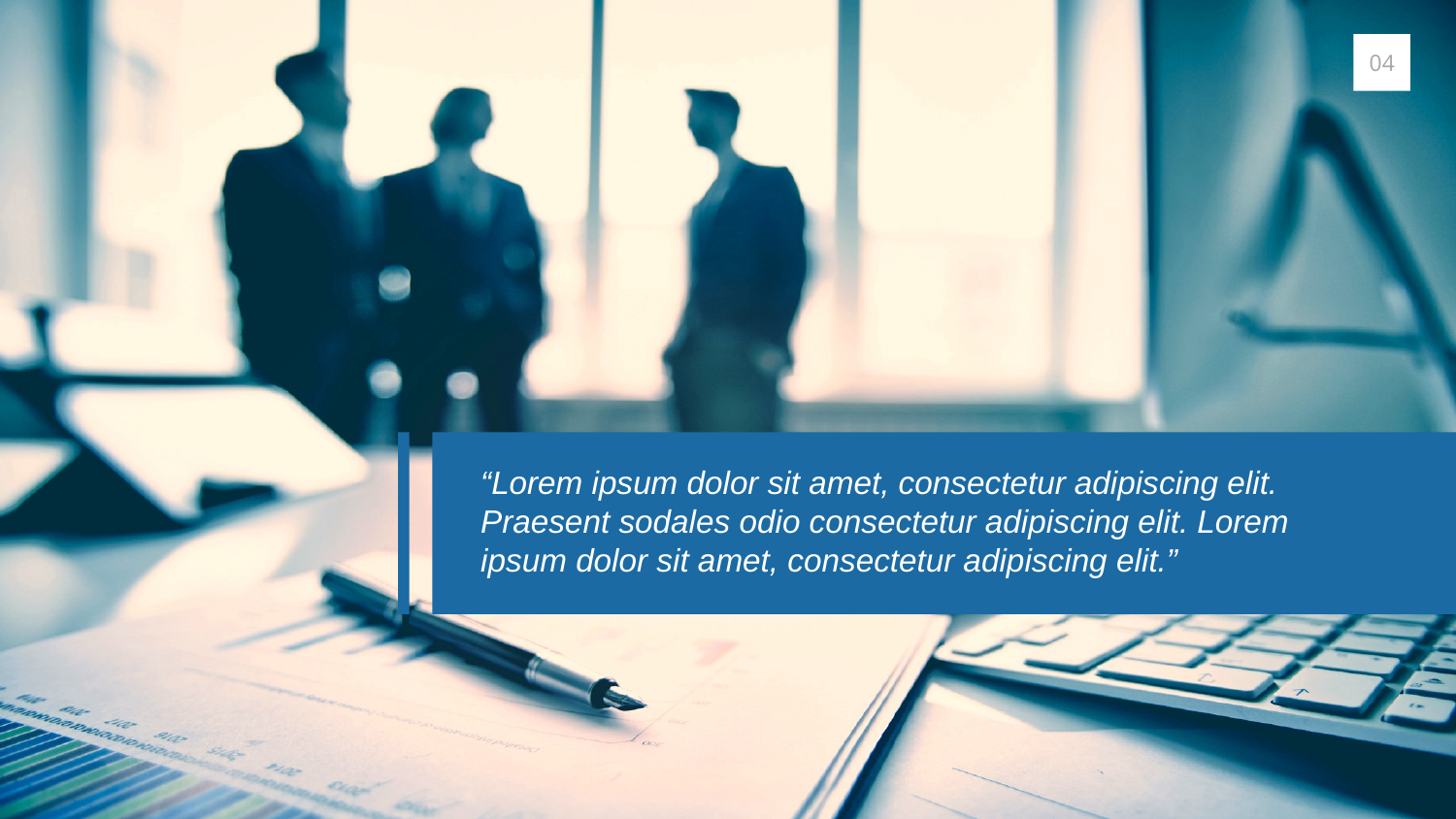

04

“Lorem ipsum dolor sit amet, consectetur adipiscing elit. Praesent sodales odio consectetur adipiscing elit. Lorem ipsum dolor sit amet, consectetur adipiscing elit.”